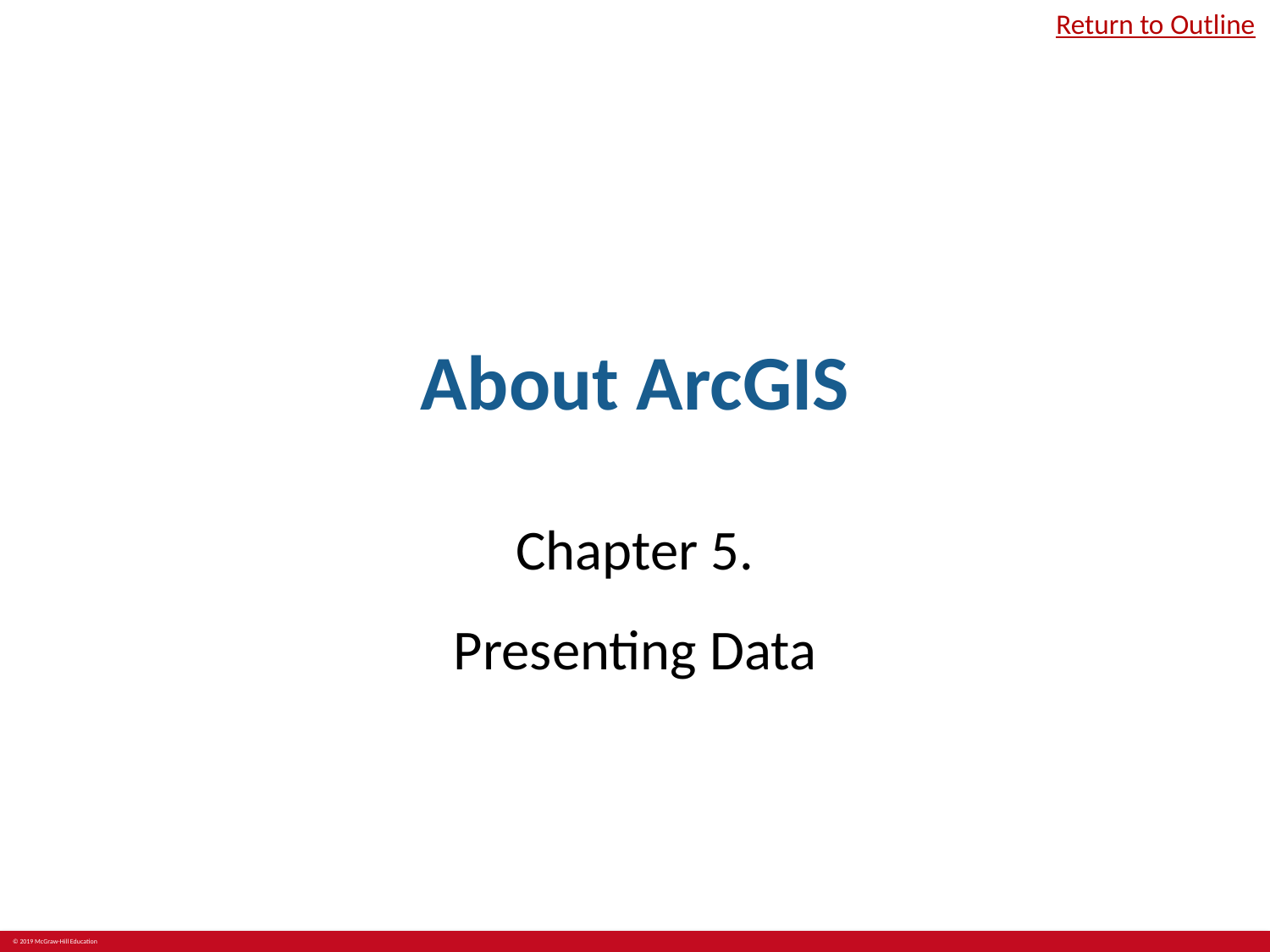

Return to Outline
# About ArcGIS
Chapter 5.
Presenting Data